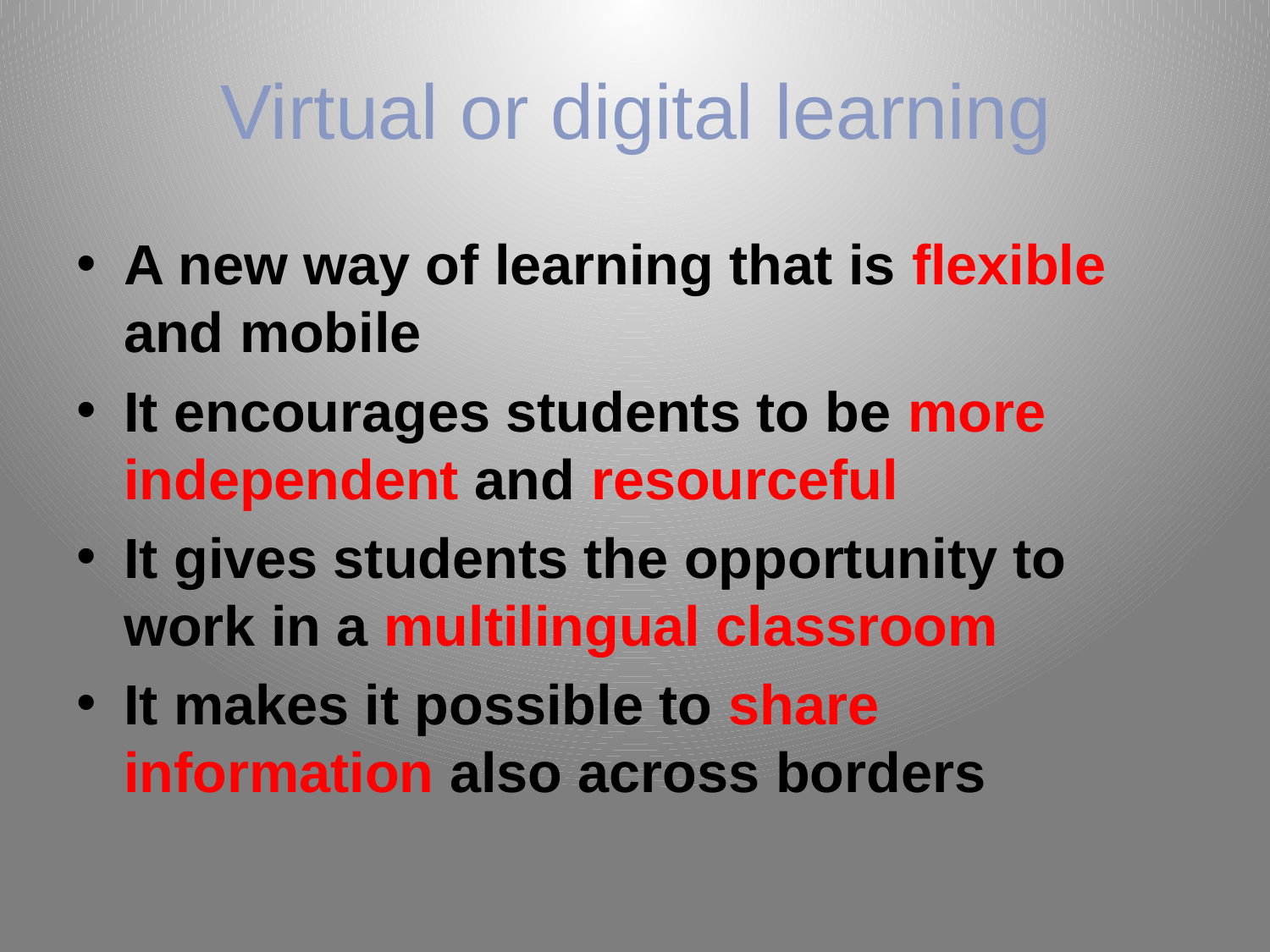

# Virtual or digital learning
A new way of learning that is flexible and mobile
It encourages students to be more independent and resourceful
It gives students the opportunity to work in a multilingual classroom
It makes it possible to share information also across borders